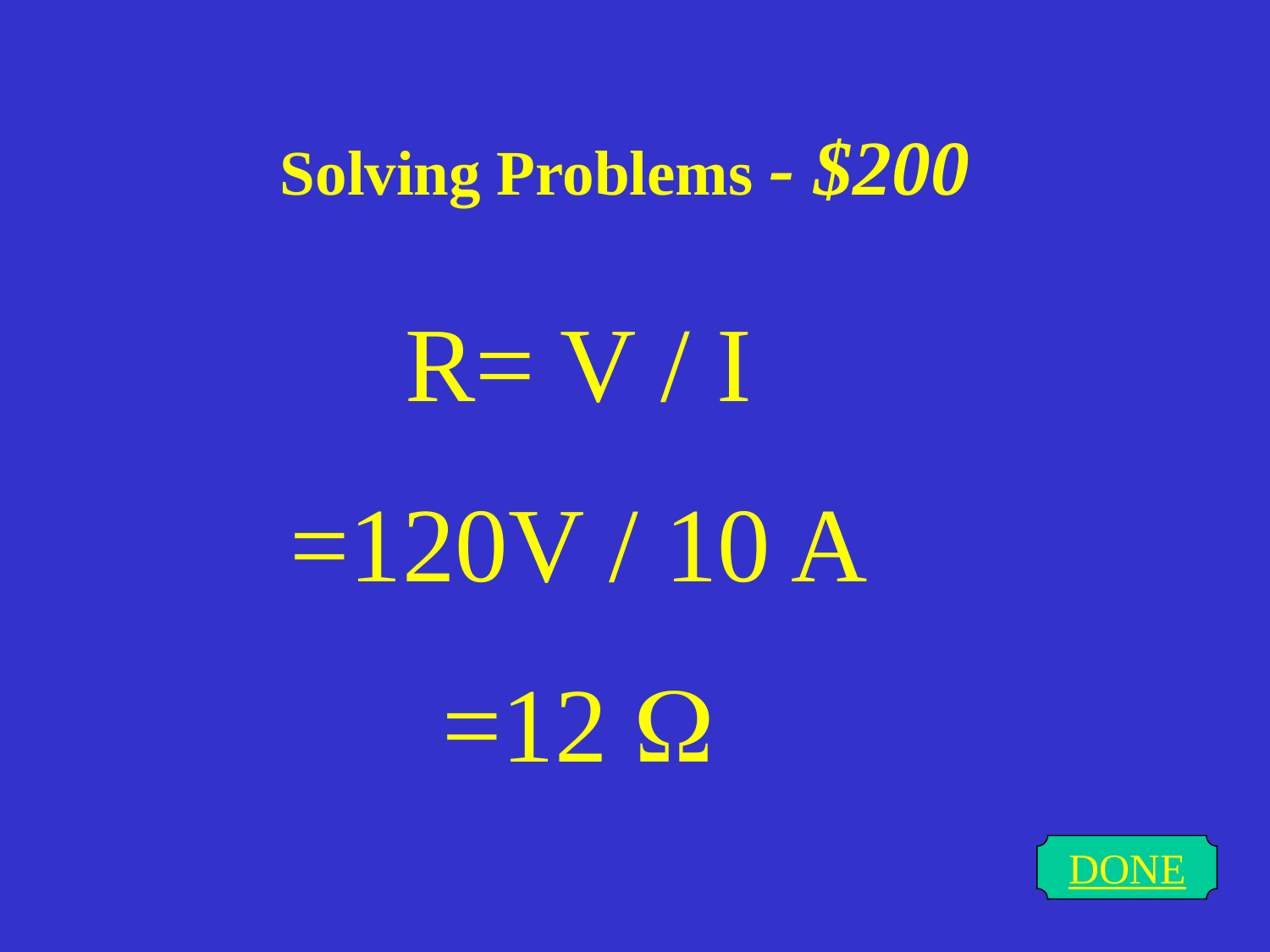

# Solving Problems - $200
R= V / I
=120V / 10 A
=12 Ω

DONE